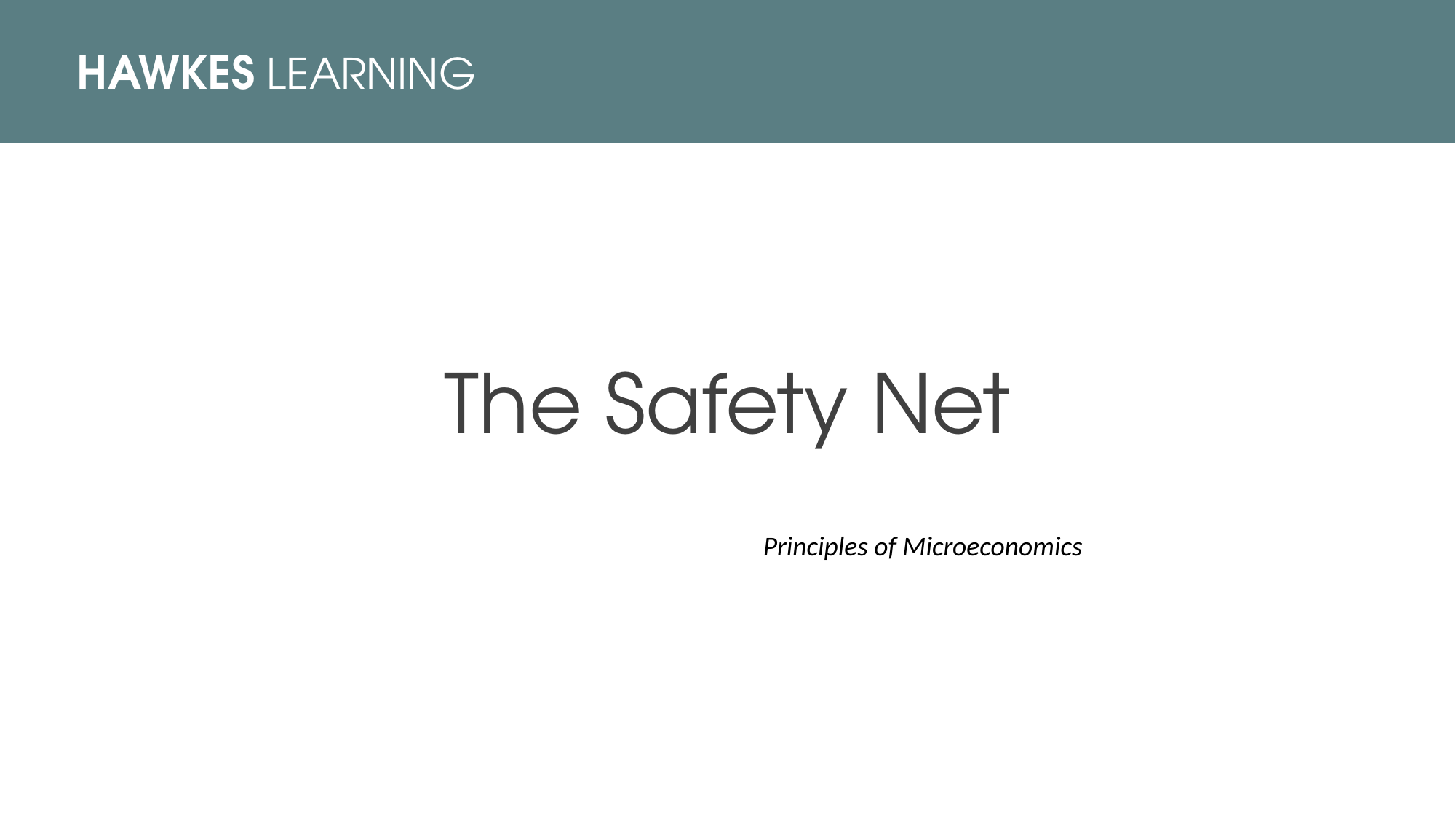

HAWKES LEARNING
The Safety Net
Principles of Microeconomics